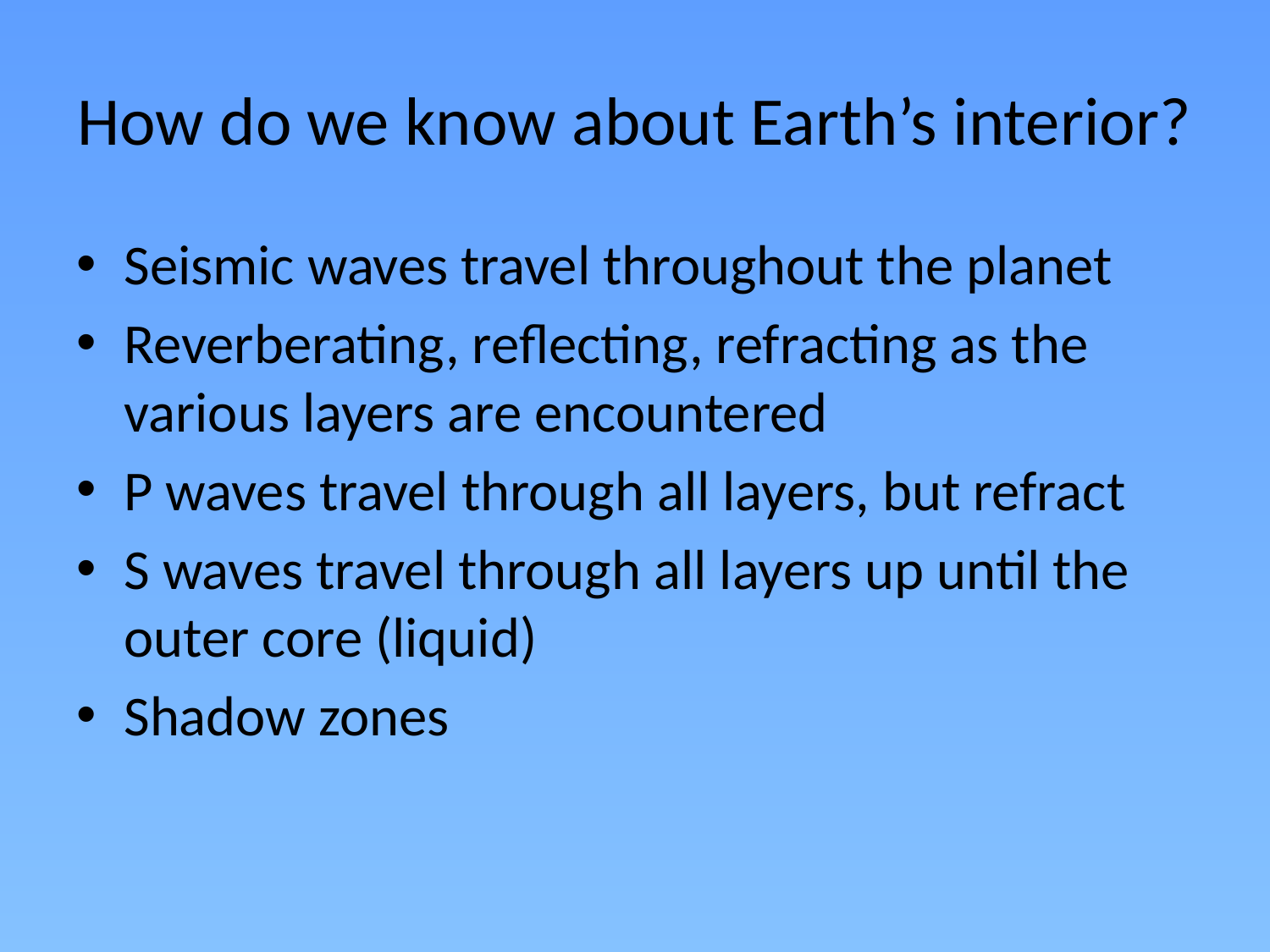

# How do we know about Earth’s interior?
Seismic waves travel throughout the planet
Reverberating, reflecting, refracting as the various layers are encountered
P waves travel through all layers, but refract
S waves travel through all layers up until the outer core (liquid)
Shadow zones